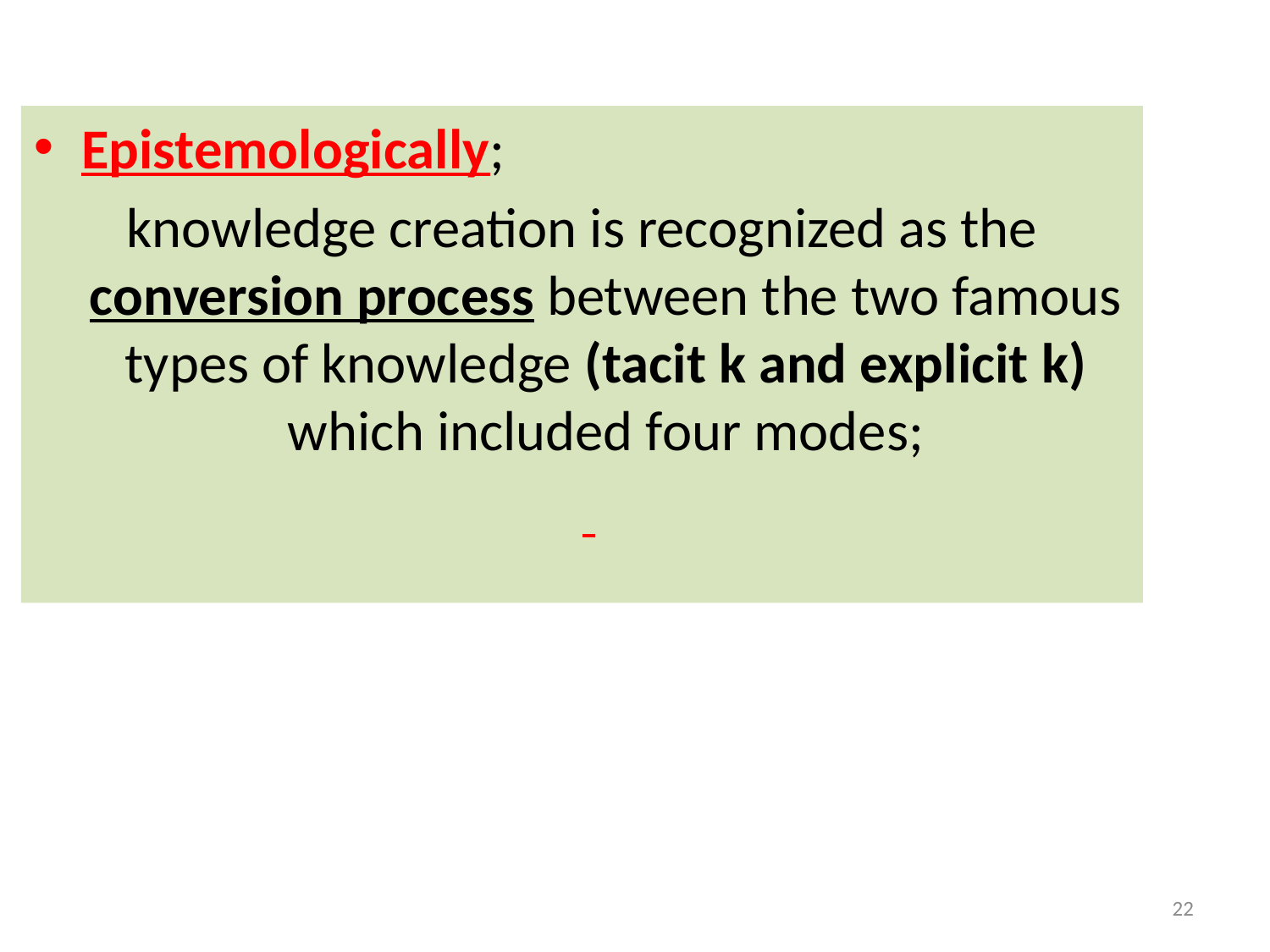

Epistemologically;
knowledge creation is recognized as the conversion process between the two famous types of knowledge (tacit k and explicit k) which included four modes;

22